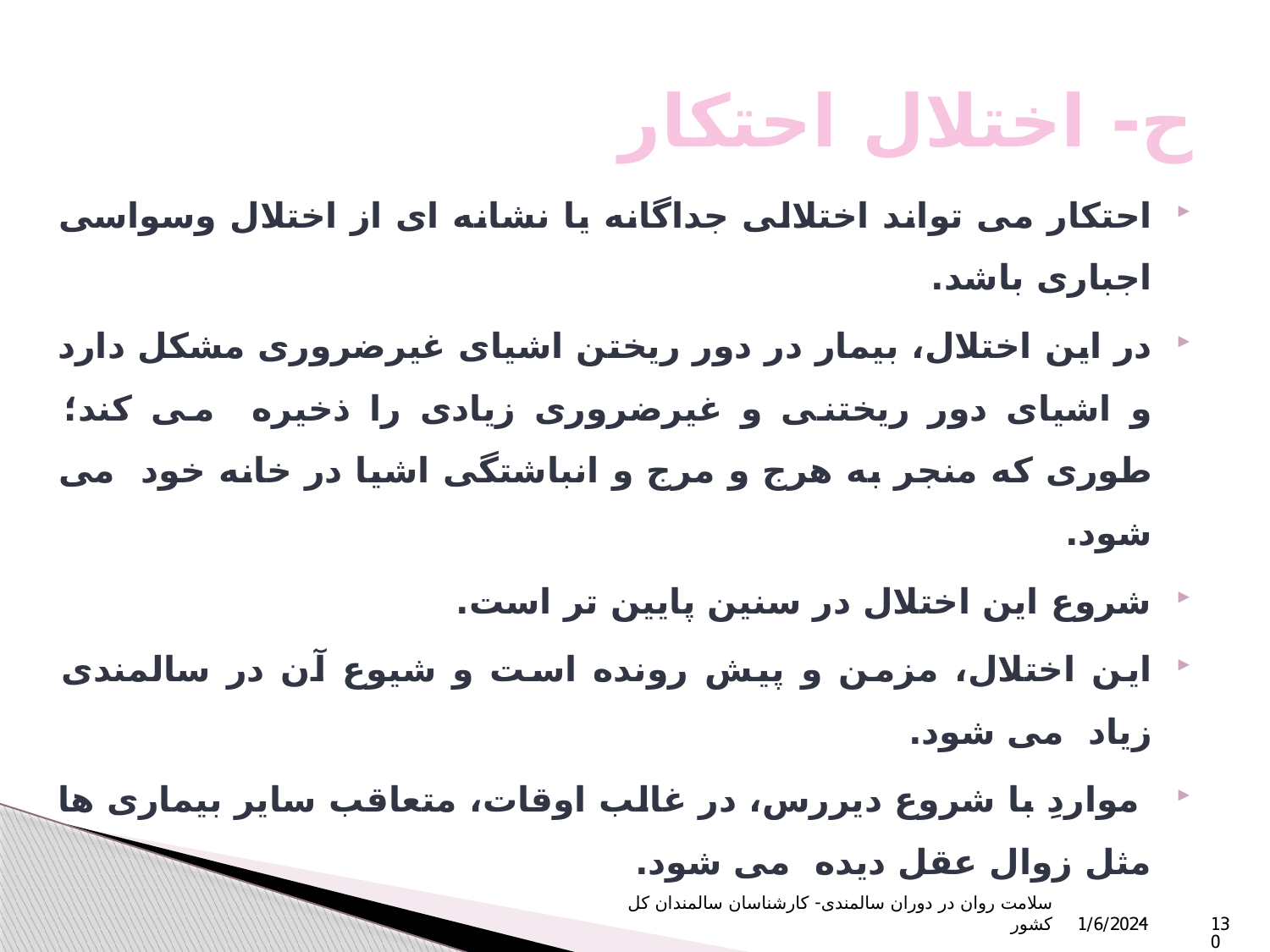

# ح- اختلال احتکار
احتکار می تواند اختلالی جداگانه یا نشانه ای از اختلال وسواسی اجباری باشد.
در این اختلال، بیمار در دور ریختن اشیای غیرضروری مشکل دارد و اشیای دور ریختنی و غیرضروری زیادی را ذخیره  می کند؛ طوری که منجر به هرج و مرج و انباشتگی اشیا در خانه خود  می شود.
شروع این اختلال در سنین پایین تر است.
این اختلال، مزمن و پیش رونده است و شیوع آن در سالمندی زیاد  می شود.
 مواردِ با شروع دیررس، در غالب اوقات، متعاقب سایر بیماری ها مثل زوال عقل دیده  می شود.

سلامت روان در دوران سالمندی- کارشناسان سالمندان کل کشور
1/6/2024
130